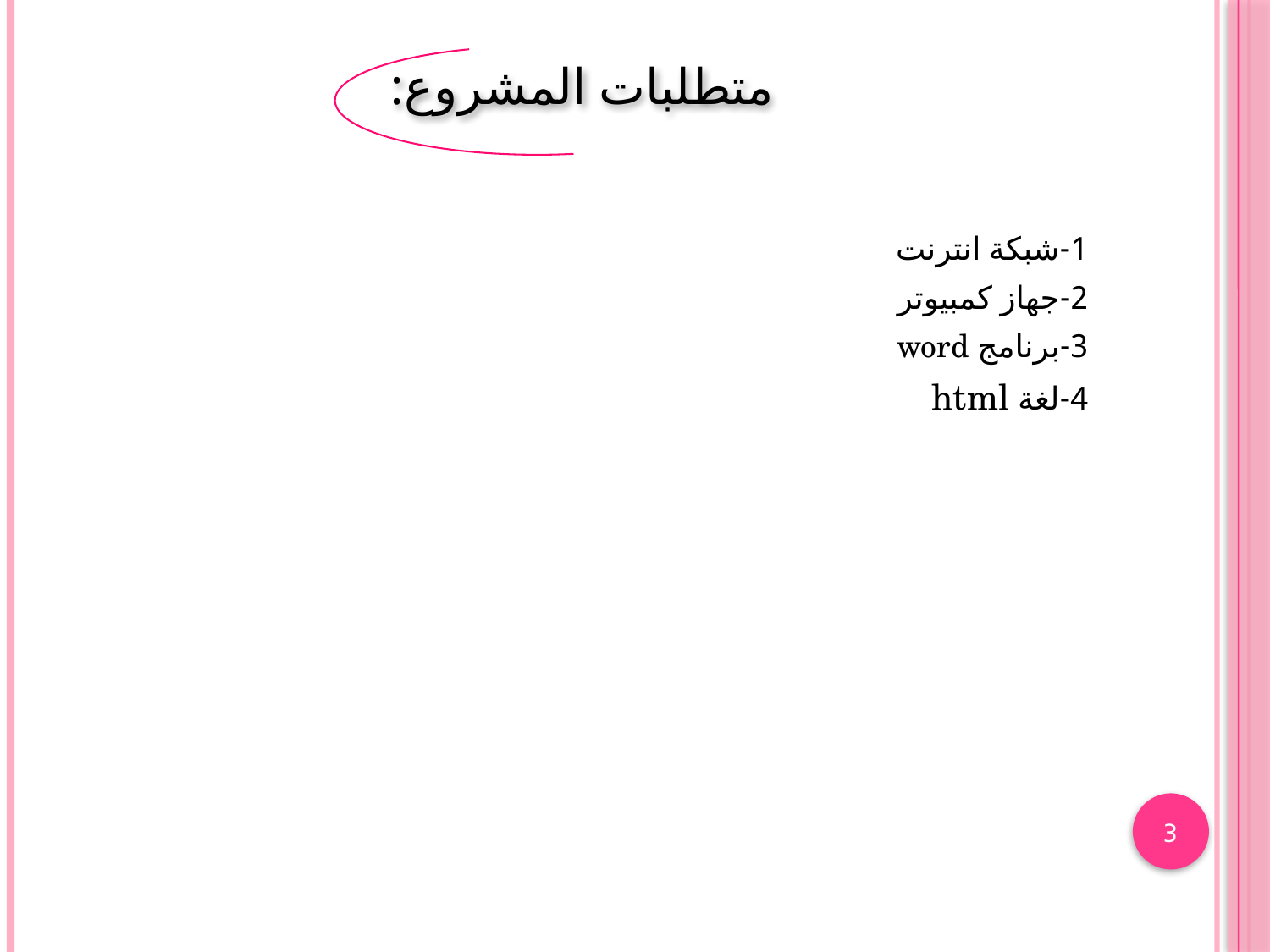

# متطلبات المشروع:
1-شبكة انترنت
2-جهاز كمبيوتر
3-برنامج word
4-لغة html
3